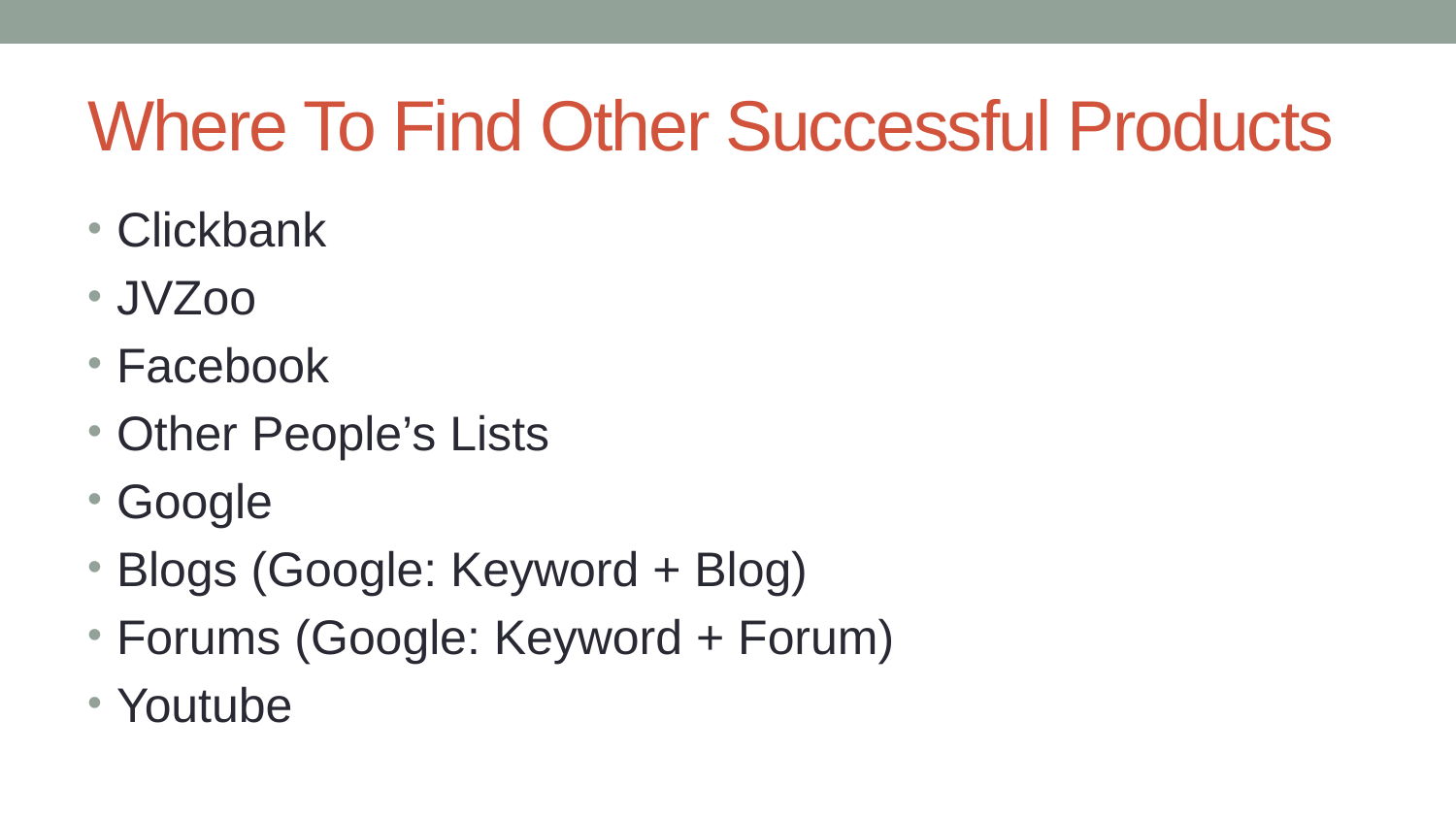

# Where To Find Other Successful Products
Clickbank
JVZoo
Facebook
Other People’s Lists
Google
Blogs (Google: Keyword + Blog)
Forums (Google: Keyword + Forum)
Youtube